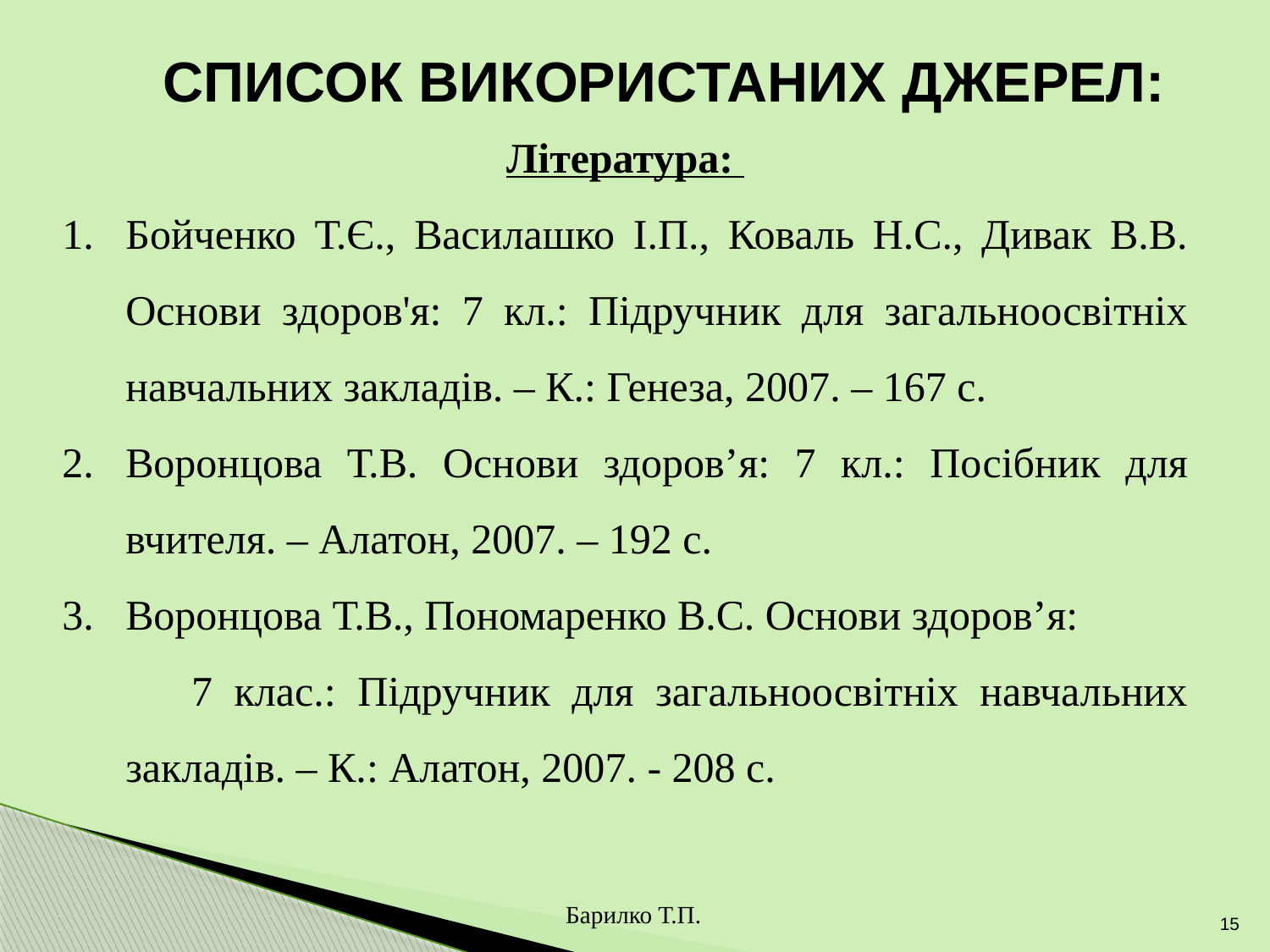

СПИСОК ВИКОРИСТАНИХ ДЖЕРЕЛ:
Література:
Бойченко Т.Є., Василашко І.П., Коваль Н.С., Дивак В.В. Основи здоров'я: 7 кл.: Підручник для загальноосвітніх навчальних закладів. – К.: Генеза, 2007. – 167 с.
Воронцова Т.В. Основи здоров’я: 7 кл.: Посібник для вчителя. – Алатон, 2007. – 192 с.
Воронцова Т.В., Пономаренко В.С. Основи здоров’я:
      7 клас.: Підручник для загальноосвітніх навчальних закладів. – К.: Алатон, 2007. - 208 с.

15
Барилко Т.П.